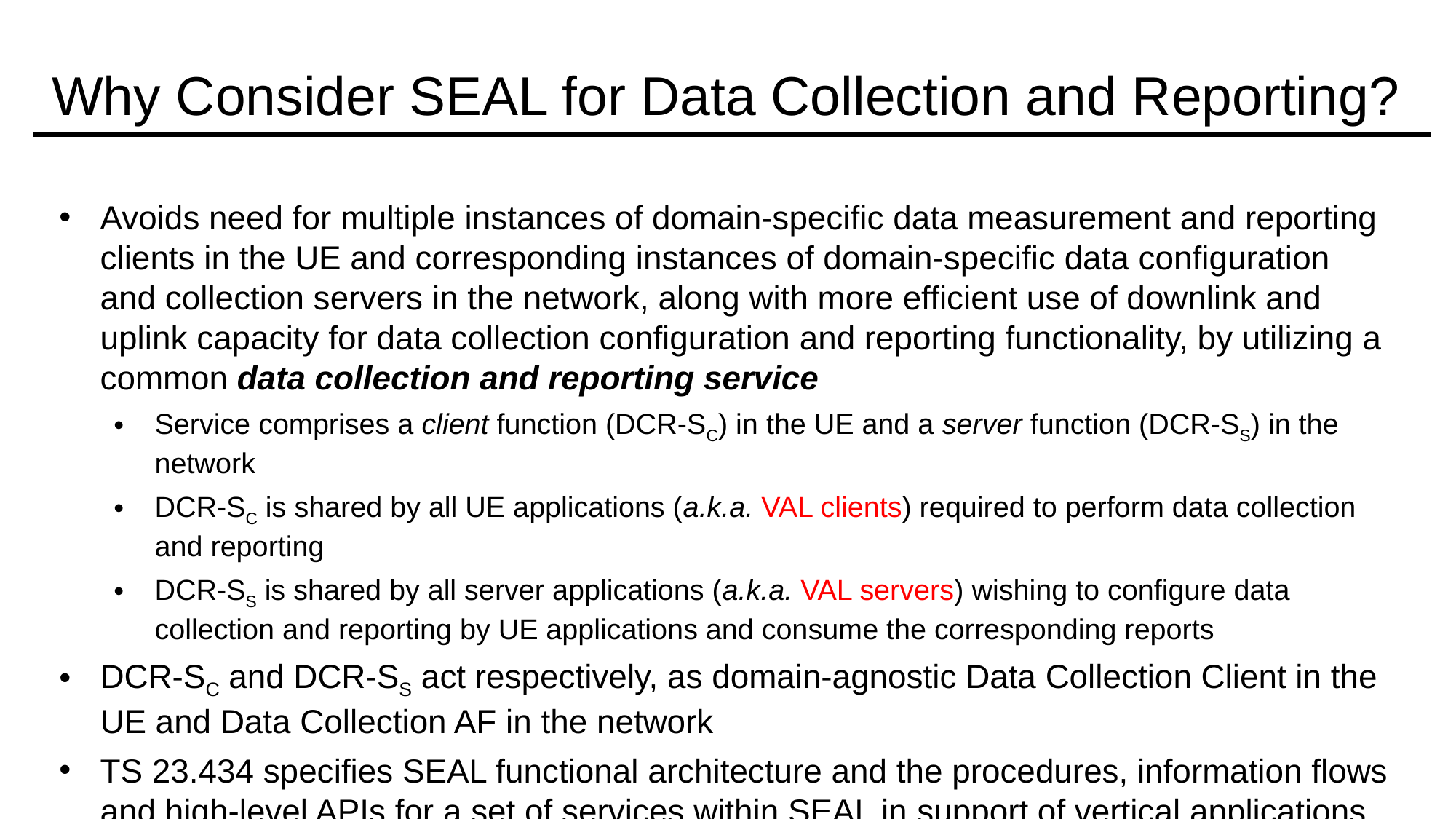

Why Consider SEAL for Data Collection and Reporting?
Avoids need for multiple instances of domain-specific data measurement and reporting clients in the UE and corresponding instances of domain-specific data configuration and collection servers in the network, along with more efficient use of downlink and uplink capacity for data collection configuration and reporting functionality, by utilizing a common data collection and reporting service
Service comprises a client function (DCR-SC) in the UE and a server function (DCR-SS) in the network
DCR-SC is shared by all UE applications (a.k.a. VAL clients) required to perform data collection and reporting
DCR-SS is shared by all server applications (a.k.a. VAL servers) wishing to configure data collection and reporting by UE applications and consume the corresponding reports
DCR-SC and DCR-SS act respectively, as domain-agnostic Data Collection Client in the UE and Data Collection AF in the network
TS 23.434 specifies SEAL functional architecture and the procedures, information flows and high-level APIs for a set of services within SEAL in support of vertical applications